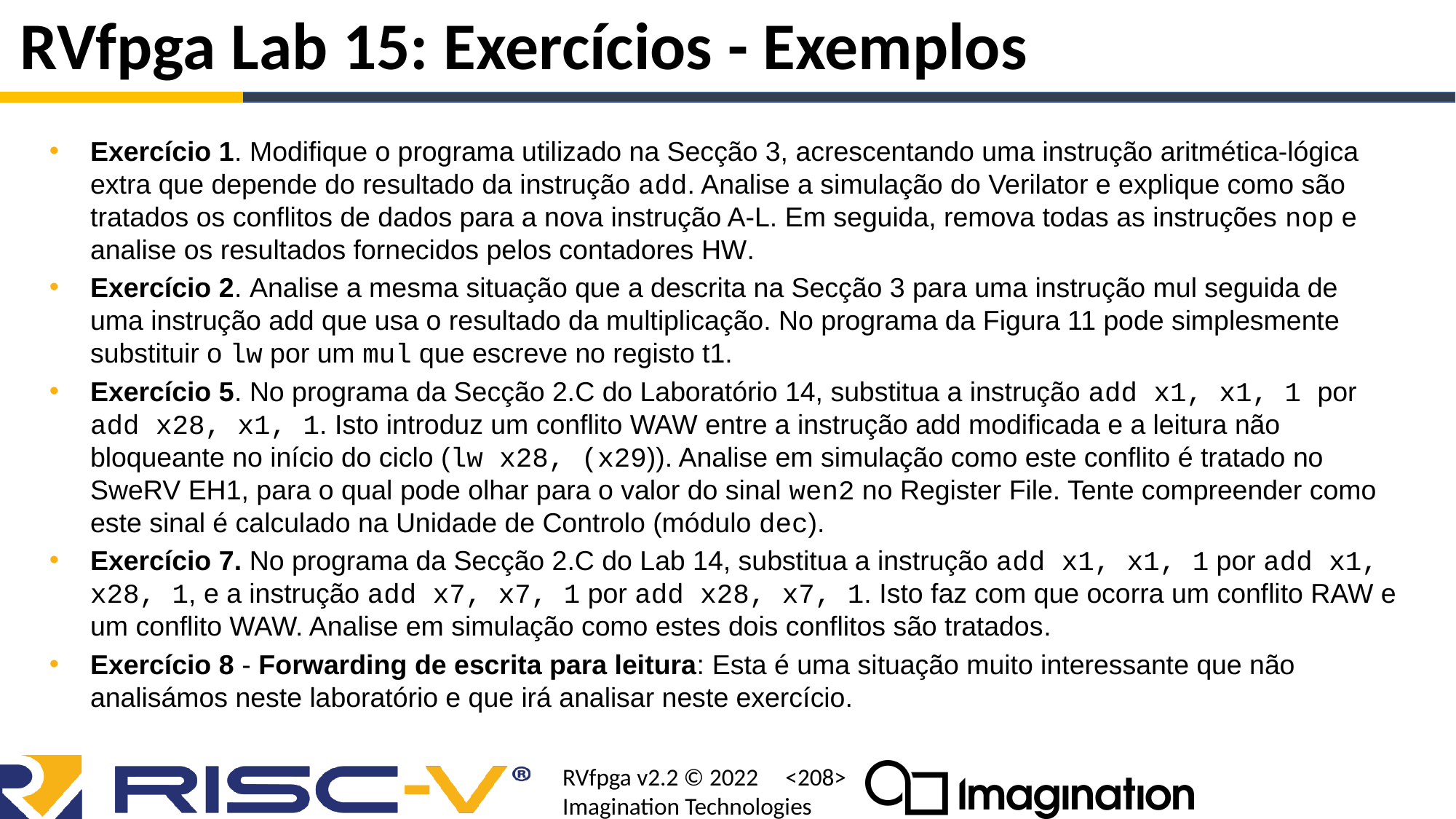

# RVfpga Lab 15: Exercícios - Exemplos
Exercício 1. Modifique o programa utilizado na Secção 3, acrescentando uma instrução aritmética-lógica extra que depende do resultado da instrução add. Analise a simulação do Verilator e explique como são tratados os conflitos de dados para a nova instrução A-L. Em seguida, remova todas as instruções nop e analise os resultados fornecidos pelos contadores HW.
Exercício 2. Analise a mesma situação que a descrita na Secção 3 para uma instrução mul seguida de uma instrução add que usa o resultado da multiplicação. No programa da Figura 11 pode simplesmente substituir o lw por um mul que escreve no registo t1.
Exercício 5. No programa da Secção 2.C do Laboratório 14, substitua a instrução add x1, x1, 1 por add x28, x1, 1. Isto introduz um conflito WAW entre a instrução add modificada e a leitura não bloqueante no início do ciclo (lw x28, (x29)). Analise em simulação como este conflito é tratado no SweRV EH1, para o qual pode olhar para o valor do sinal wen2 no Register File. Tente compreender como este sinal é calculado na Unidade de Controlo (módulo dec).
Exercício 7. No programa da Secção 2.C do Lab 14, substitua a instrução add x1, x1, 1 por add x1, x28, 1, e a instrução add x7, x7, 1 por add x28, x7, 1. Isto faz com que ocorra um conflito RAW e um conflito WAW. Analise em simulação como estes dois conflitos são tratados.
Exercício 8 - Forwarding de escrita para leitura: Esta é uma situação muito interessante que não analisámos neste laboratório e que irá analisar neste exercício.